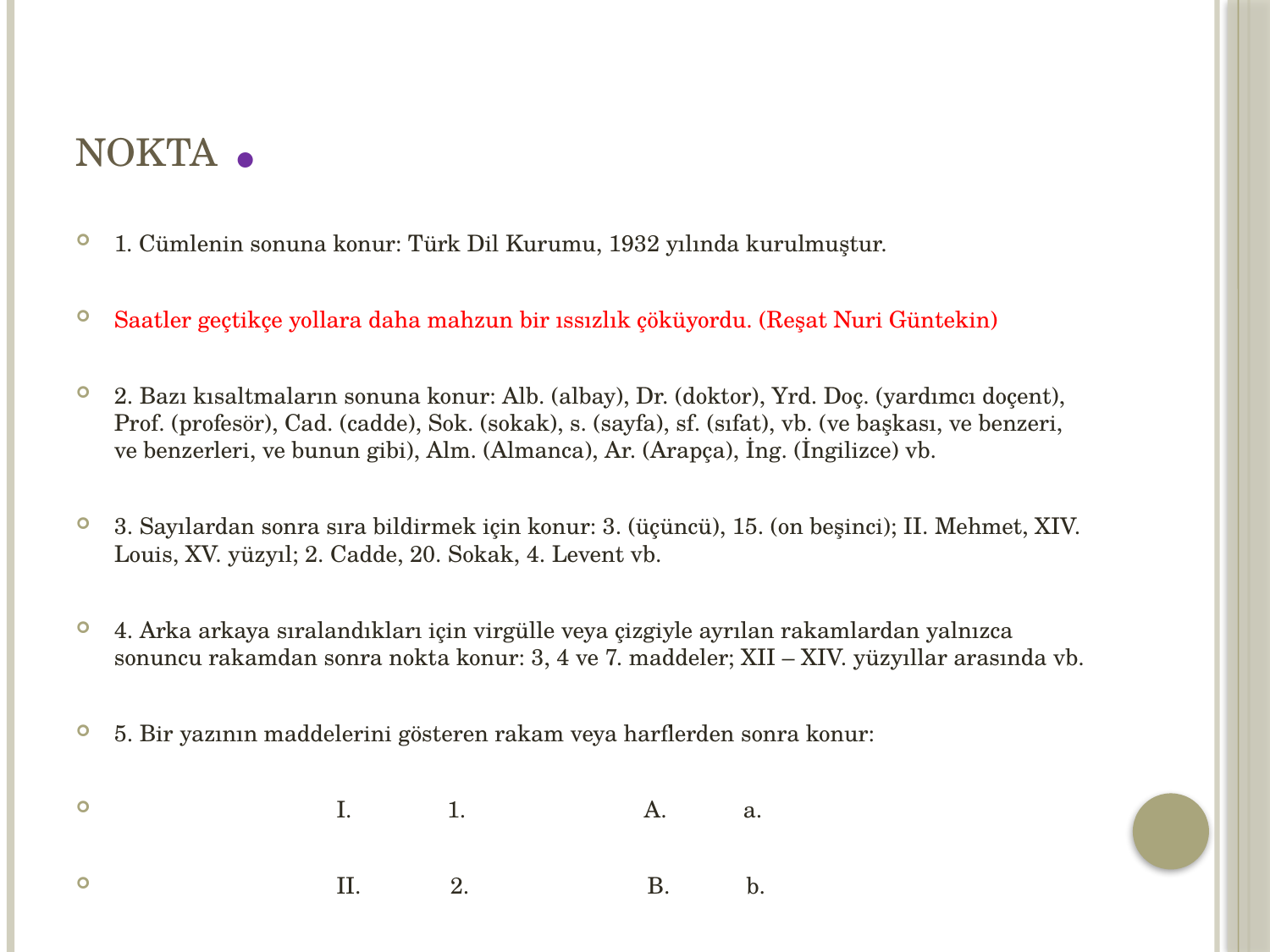

# NOKTA .
1. Cümlenin sonuna konur: Türk Dil Kurumu, 1932 yılında kurul­muştur.

Saatler geçtikçe yollara daha mahzun bir ıssızlık çöküyordu. (Reşat Nuri Güntekin)

2. Bazı kısaltmaların sonuna konur: Alb. (albay), Dr. (doktor), Yrd. Doç. (yardımcı doçent), Prof. (profesör), Cad. (cadde), Sok. (sokak), s. (sayfa), sf. (sıfat), vb. (ve başkası, ve benzeri, ve benzerleri, ve bunun gibi), Alm. (Almanca), Ar. (Arapça), İng. (İngilizce) vb.

3. Sayılardan sonra sıra bildirmek için konur: 3. (üçüncü), 15. (on beşinci); II. Mehmet, XIV. Louis, XV. yüzyıl; 2. Cadde, 20. Sokak, 4. Levent vb.

4. Arka arkaya sıralandıkları için virgülle veya çizgiyle ayrılan rakamlardan yalnızca sonuncu rakamdan sonra nokta konur: 3, 4 ve 7. maddeler; XII – XIV. yüzyıllar arasında vb.

5. Bir yazının maddelerini gösteren rakam veya harflerden sonra konur:

                                   I.               1.                            A.            a.

                                   II.              2.                            B.            b.